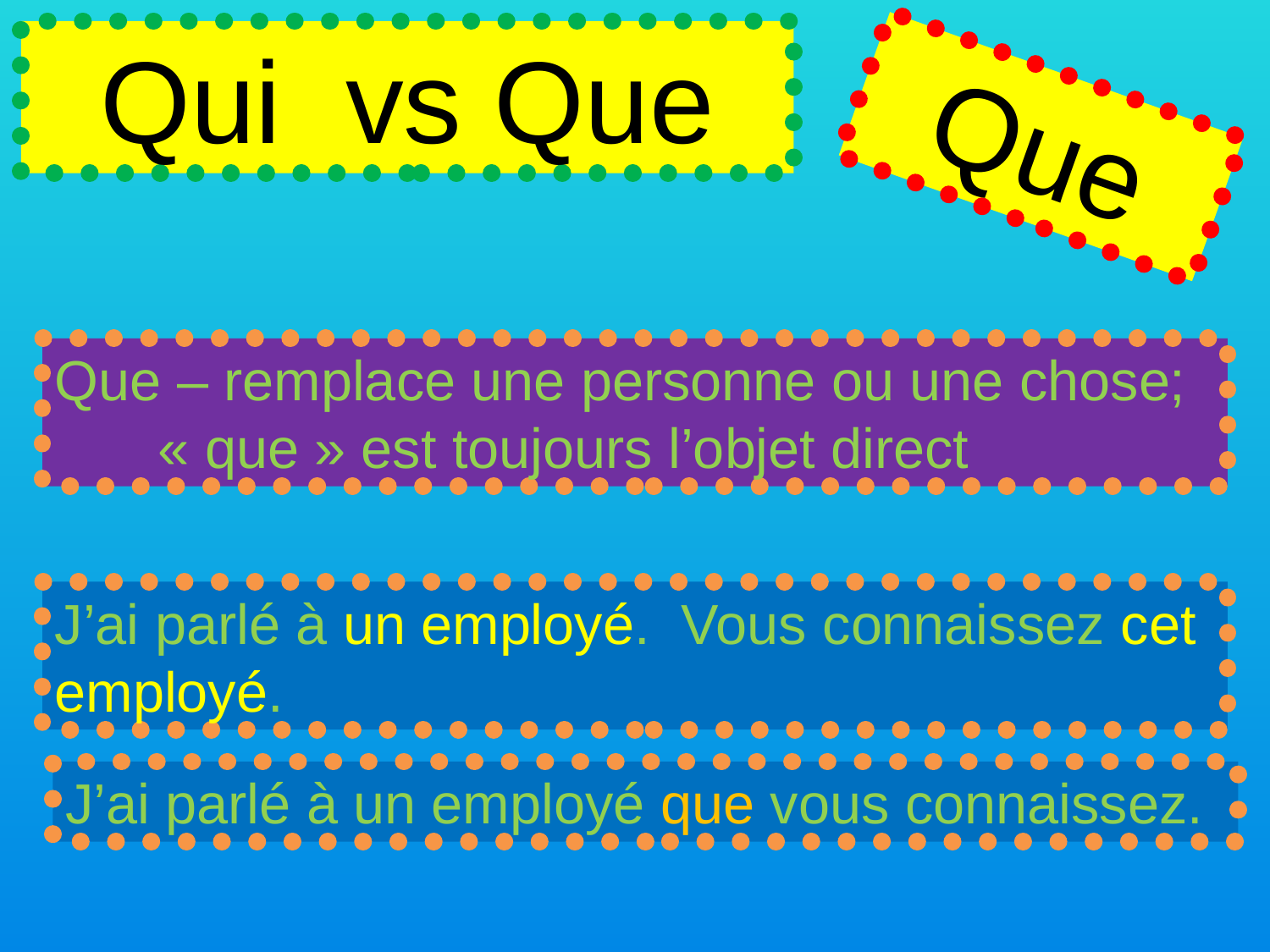

Qui  vs Que
Que
Que – remplace une personne ou une chose; « que » est toujours l’objet direct
J’ai parlé à un employé.  Vous connaissez cet employé.
J’ai parlé à un employé que vous connaissez.